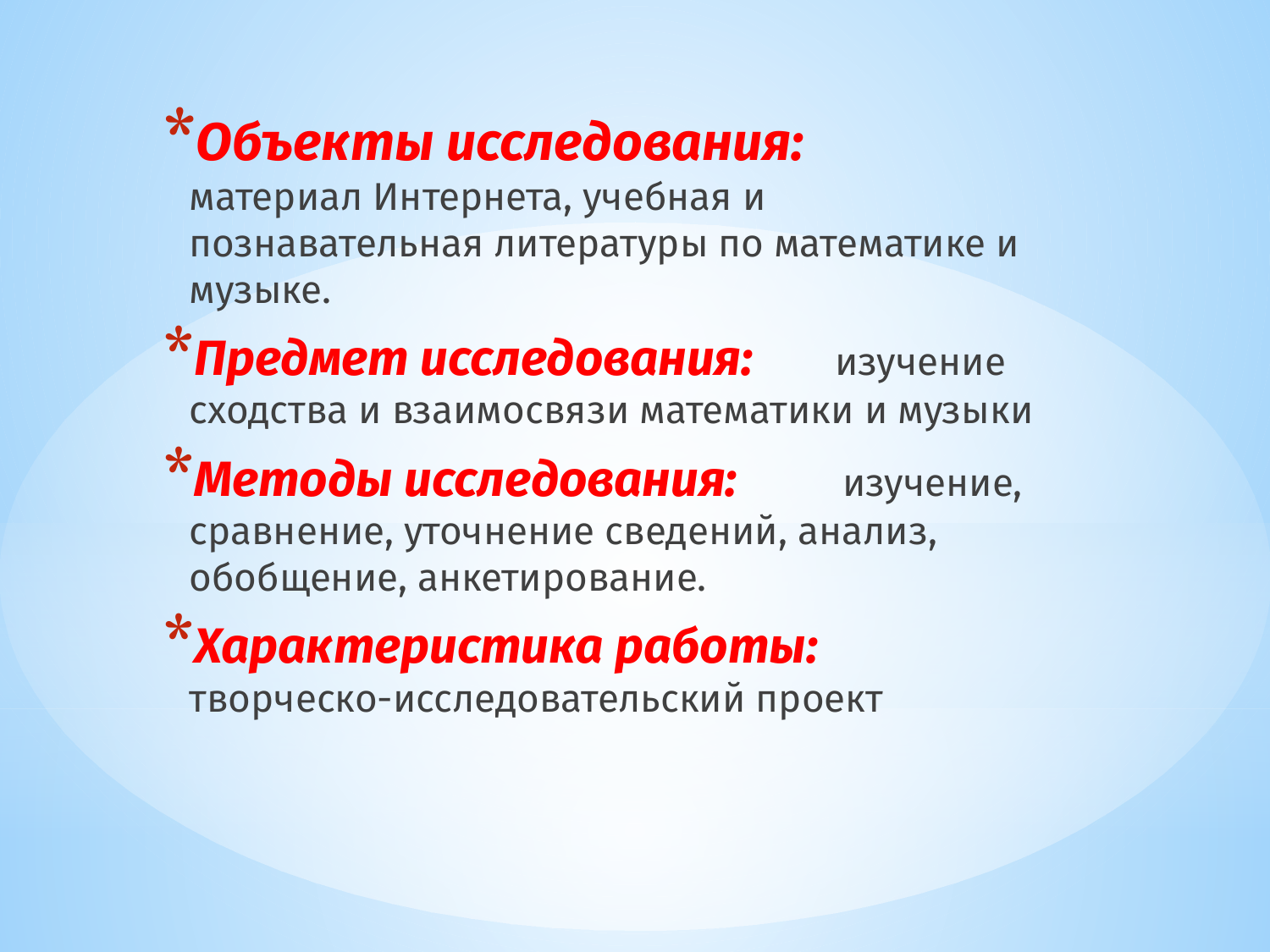

Объекты исследования:     материал Интернета, учебная и познавательная литературы по математике и музыке.
Предмет исследования:       изучение  сходства и взаимосвязи математики и музыки
Методы исследования:        изучение, сравнение, уточнение сведений, анализ, обобщение, анкетирование.
Характеристика работы: творческо-исследовательский проект